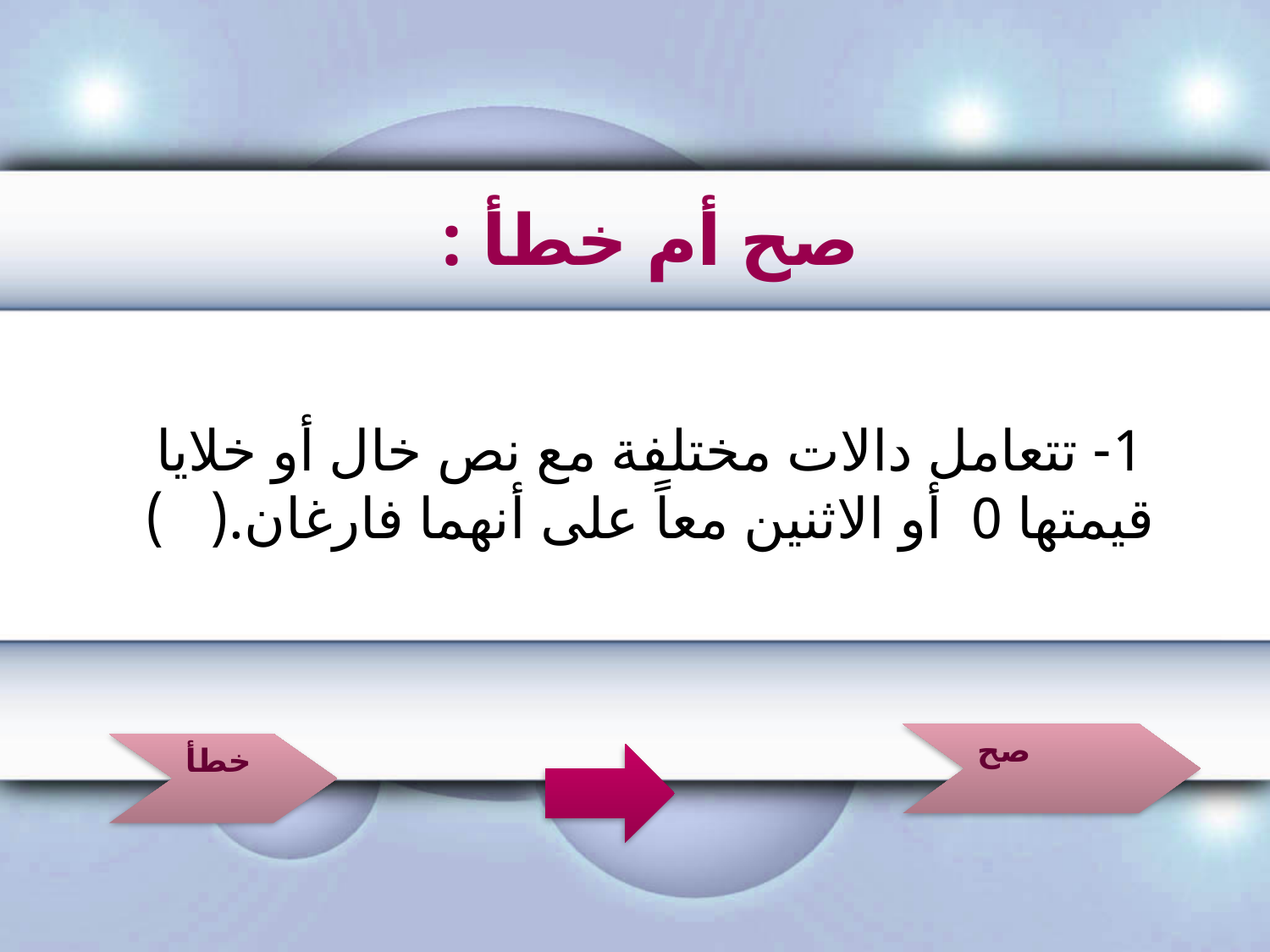

صح أم خطأ :

1- تتعامل دالات مختلفة مع نص خال أو خلايا قيمتها 0  أو الاثنين معاً على أنهما فارغان.(   )
صح
خطأ